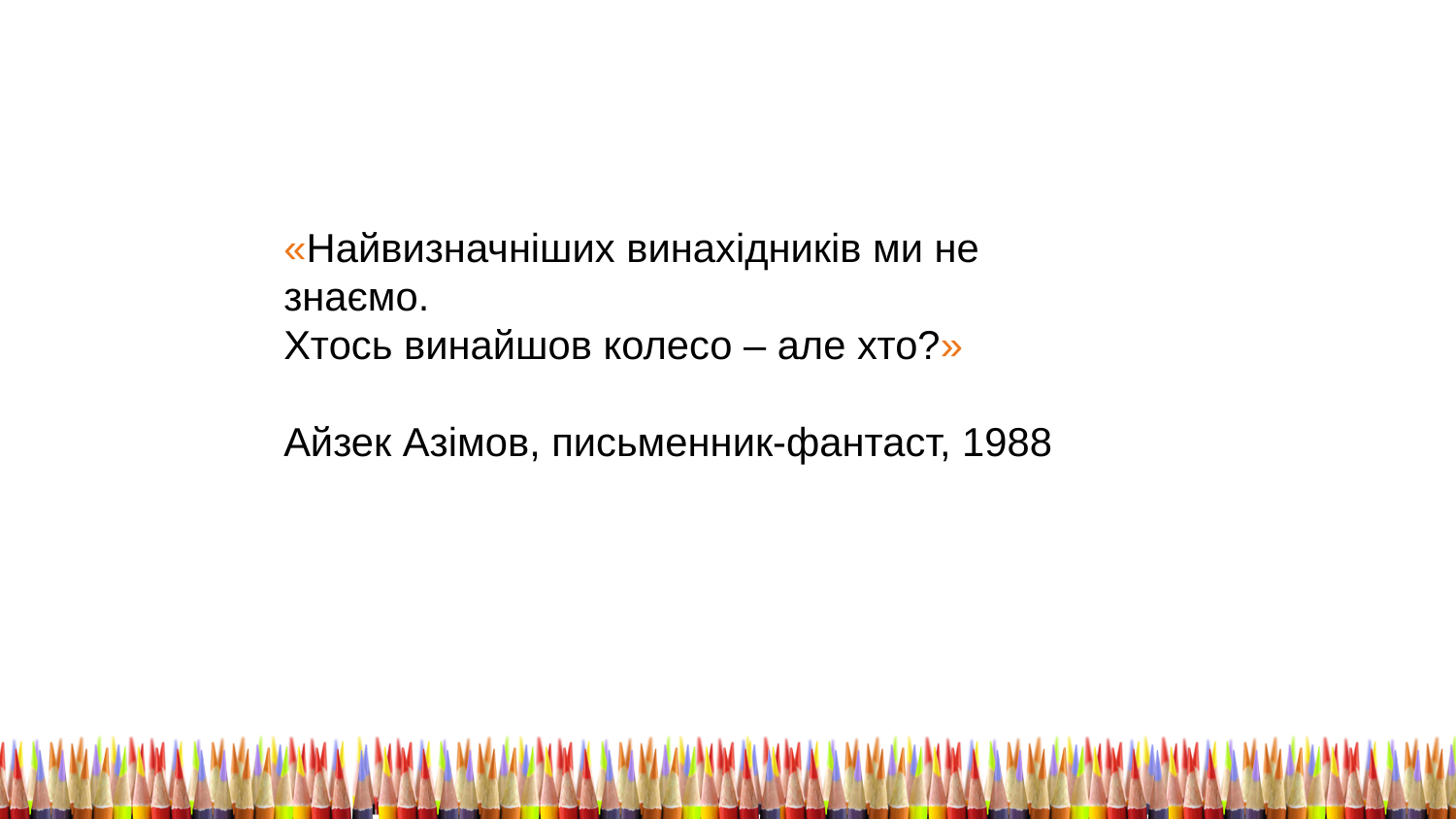

«Найвизначніших винахідників ми не знаємо.
Хтось винайшов колесо – але хто?»

Айзек Азімов, письменник-фантаст, 1988